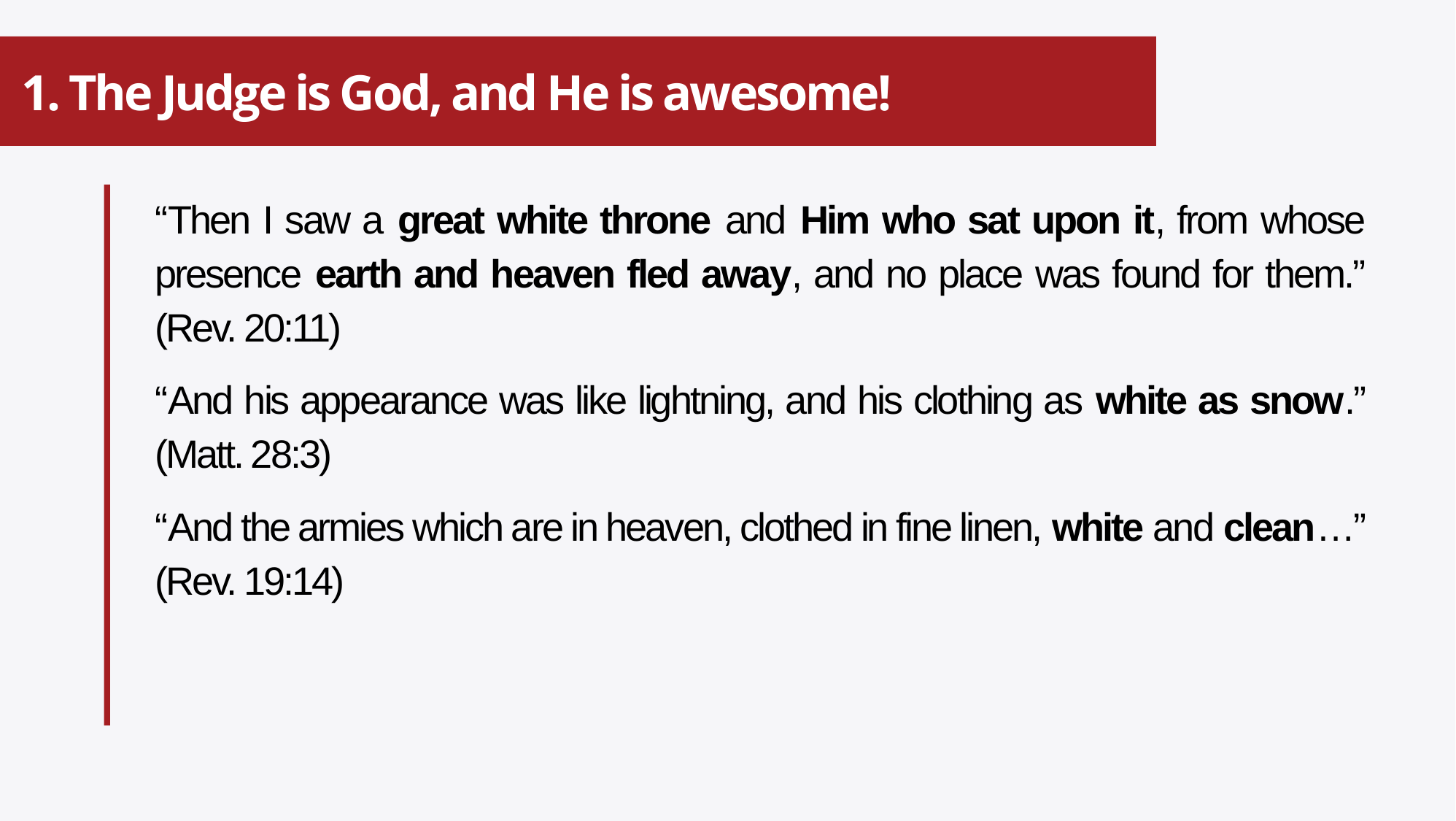

# 1. The Judge is God, and He is awesome!
“Then I saw a great white throne and Him who sat upon it, from whose presence earth and heaven fled away, and no place was found for them.” (Rev. 20:11)
“And his appearance was like lightning, and his clothing as white as snow.” (Matt. 28:3)
“And the armies which are in heaven, clothed in fine linen, white and clean…” (Rev. 19:14)